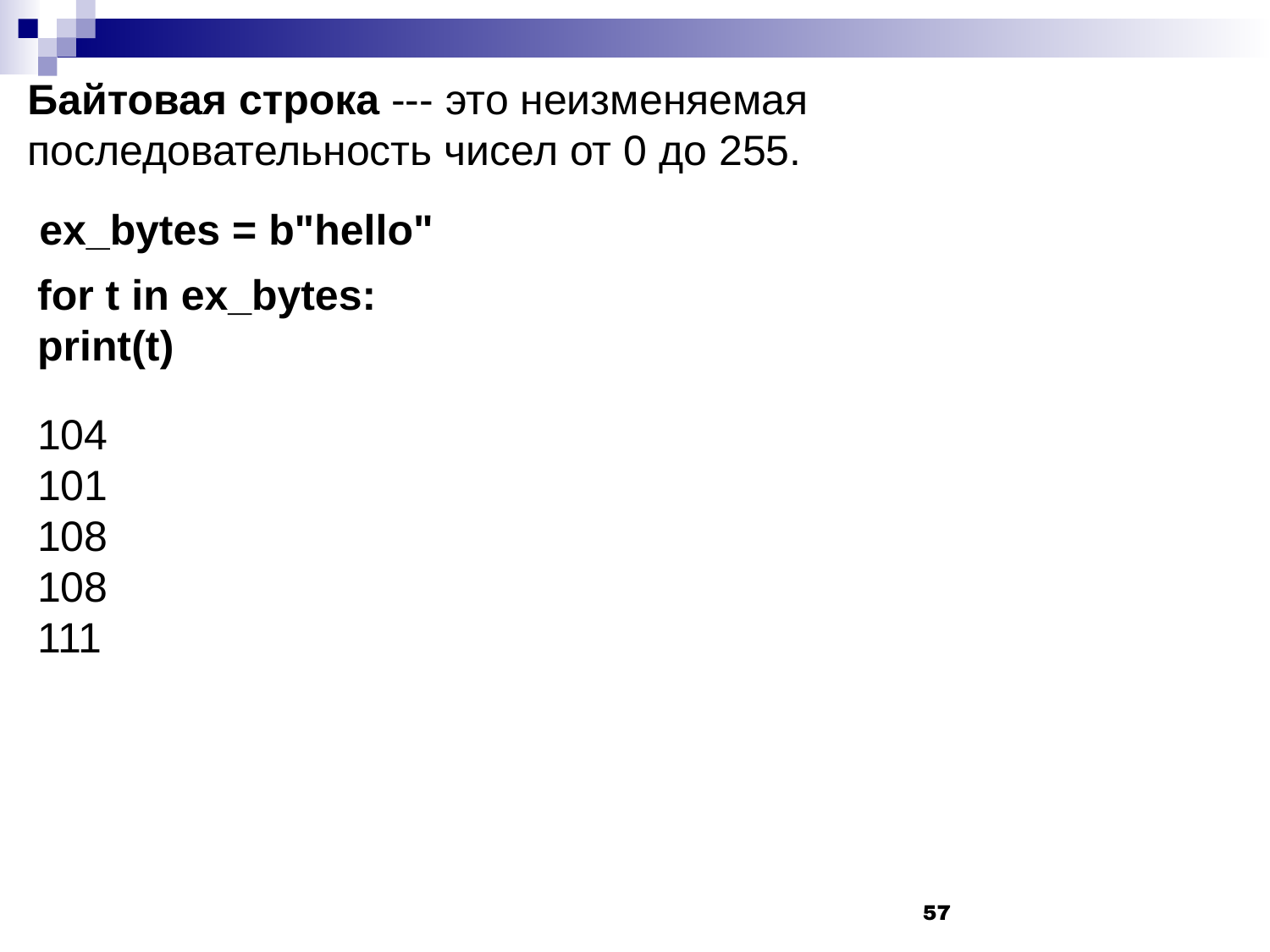

Байтовая строка --- это неизменяемая последовательность чисел от 0 до 255.
ex_bytes = b"hello"
for t in ex_bytes:
print(t)

104
101
108
108
111
57